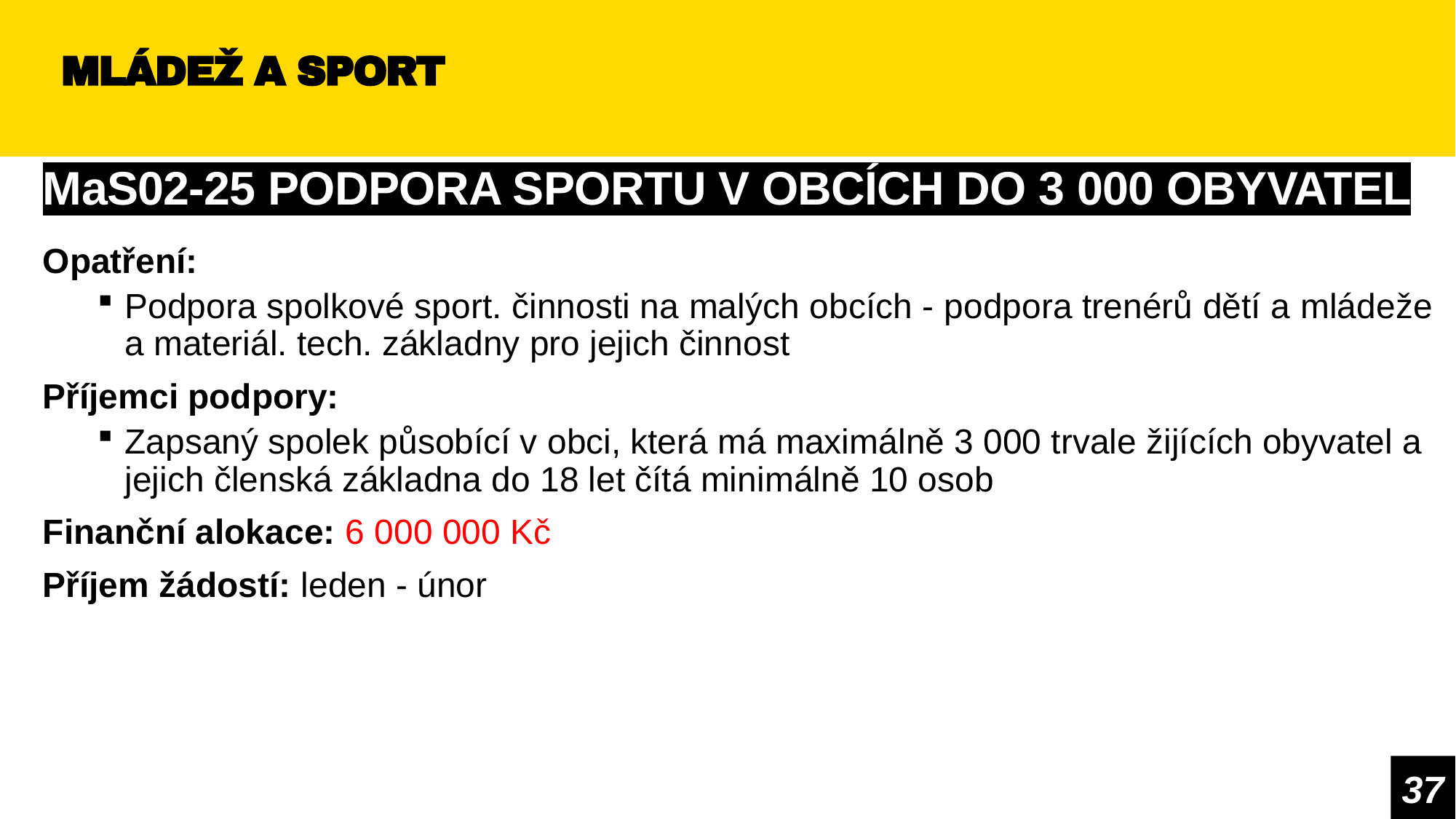

# MLÁDEŽ A SPORT
MaS02-25 PODPORA SPORTU V OBCÍCH DO 3 000 OBYVATEL
Opatření:
Podpora spolkové sport. činnosti na malých obcích - podpora trenérů dětí a mládeže a materiál. tech. základny pro jejich činnost
Příjemci podpory:
Zapsaný spolek působící v obci, která má maximálně 3 000 trvale žijících obyvatel a jejich členská základna do 18 let čítá minimálně 10 osob
Finanční alokace: 6 000 000 Kč
Příjem žádostí: leden - únor

37